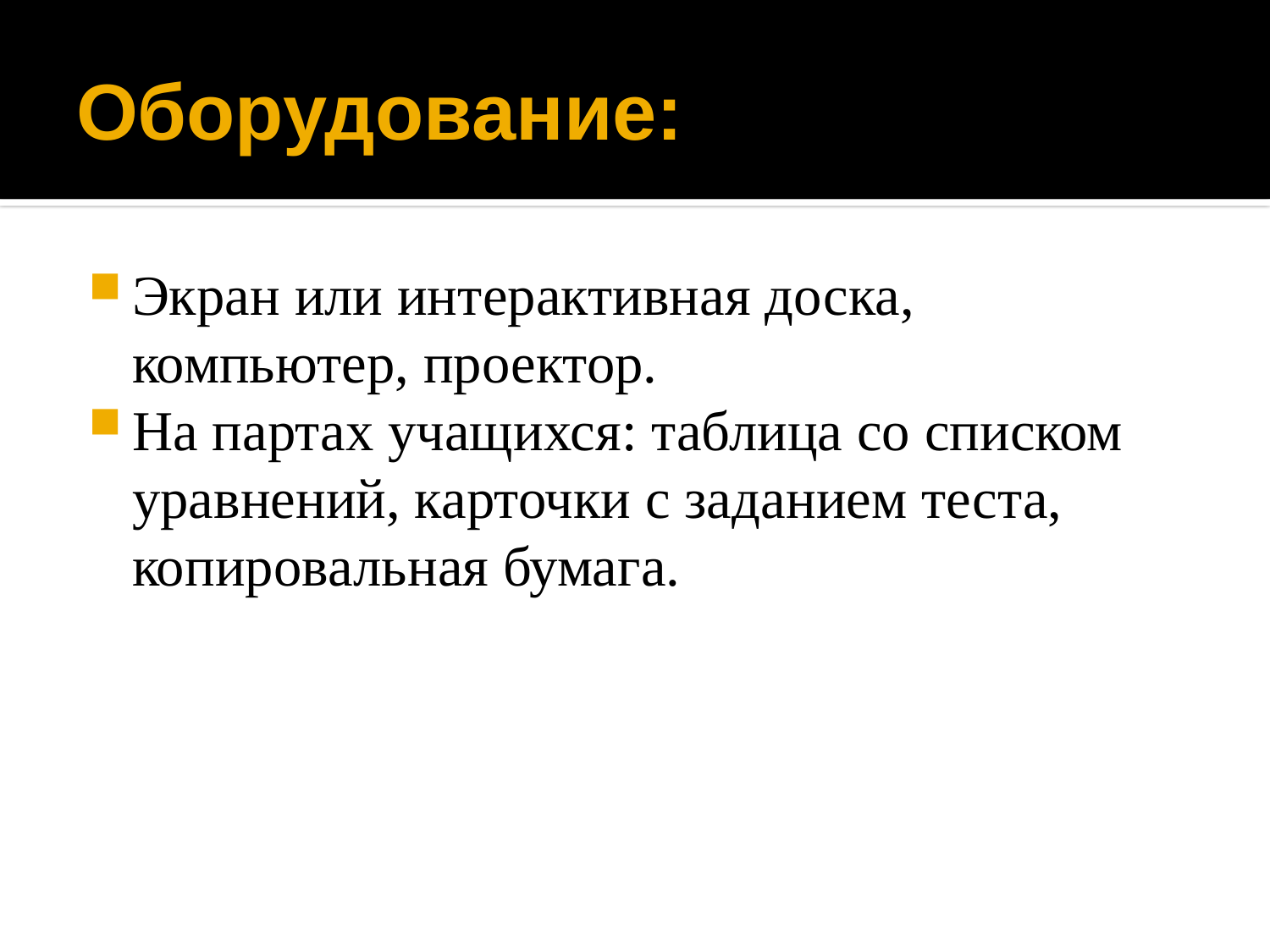

# Оборудование:
Экран или интерактивная доска, компьютер, проектор.
На партах учащихся: таблица со списком уравнений, карточки с заданием теста, копировальная бумага.